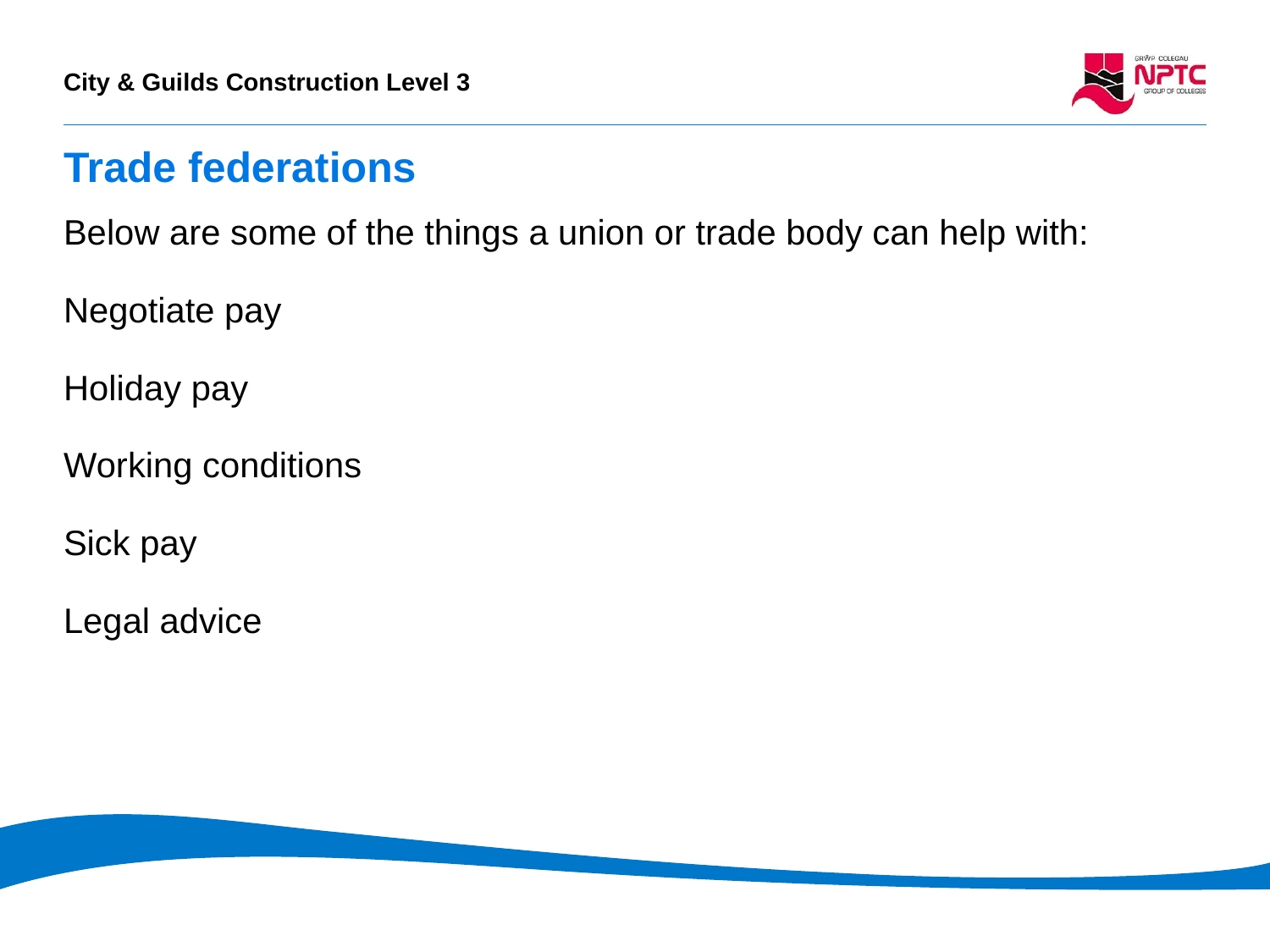

# Trade federations
Below are some of the things a union or trade body can help with:
Negotiate pay
Holiday pay
Working conditions
Sick pay
Legal advice